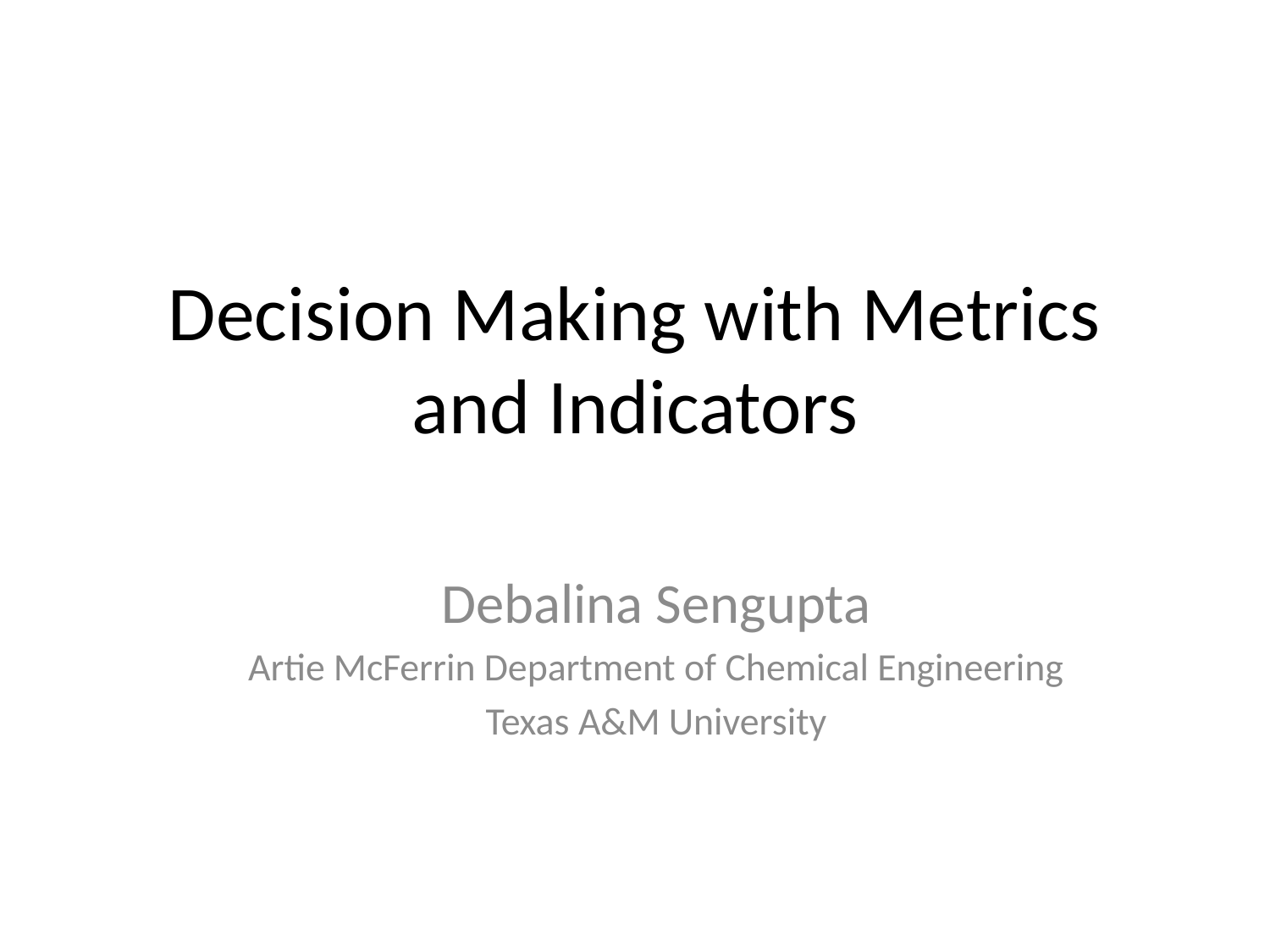

# Decision Making with Metrics and Indicators
Debalina Sengupta
Artie McFerrin Department of Chemical Engineering
Texas A&M University